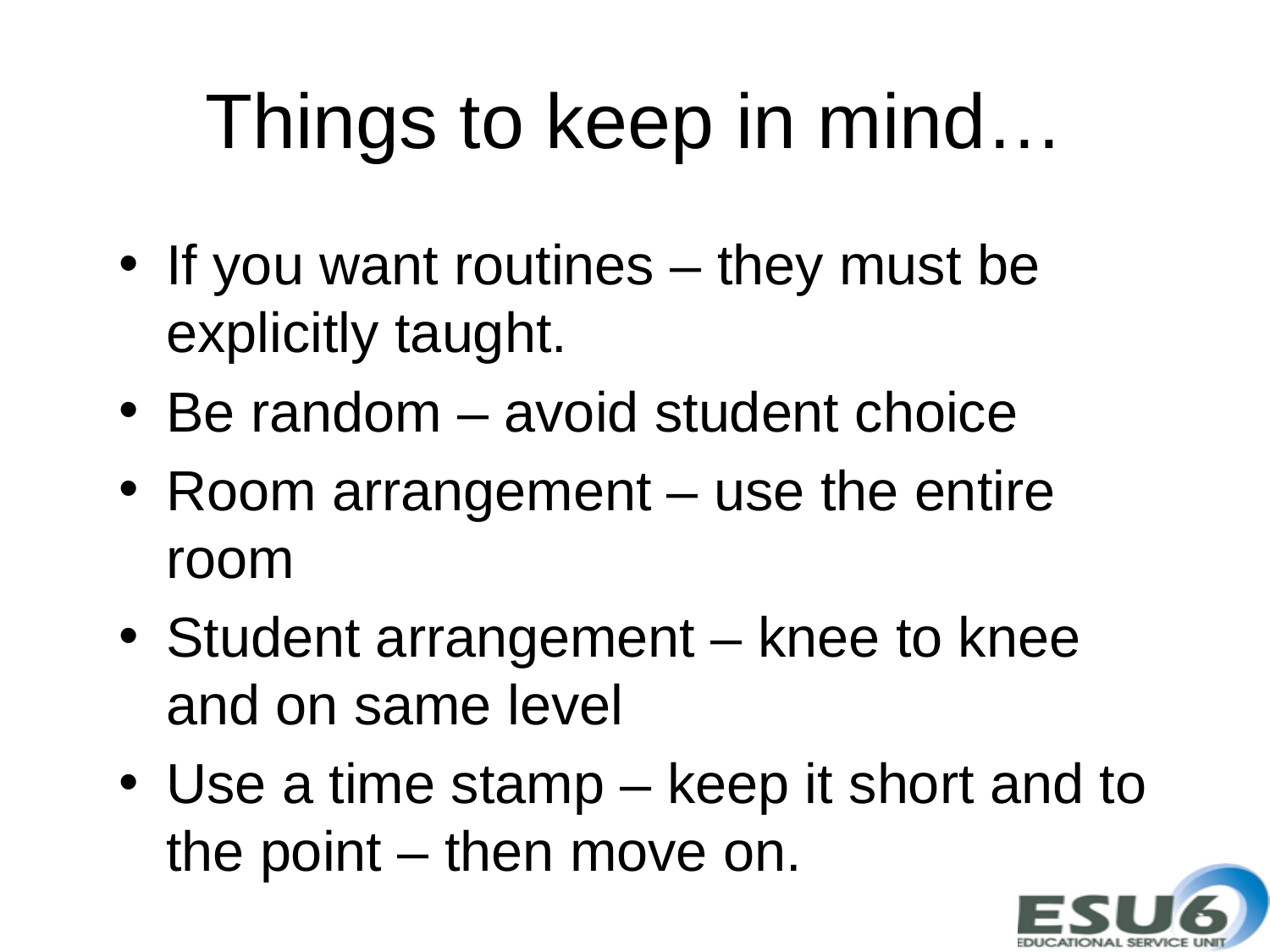

# Things to keep in mind…
If you want routines – they must be explicitly taught.
Be random – avoid student choice
Room arrangement – use the entire room
Student arrangement – knee to knee and on same level
Use a time stamp – keep it short and to the point – then move on.